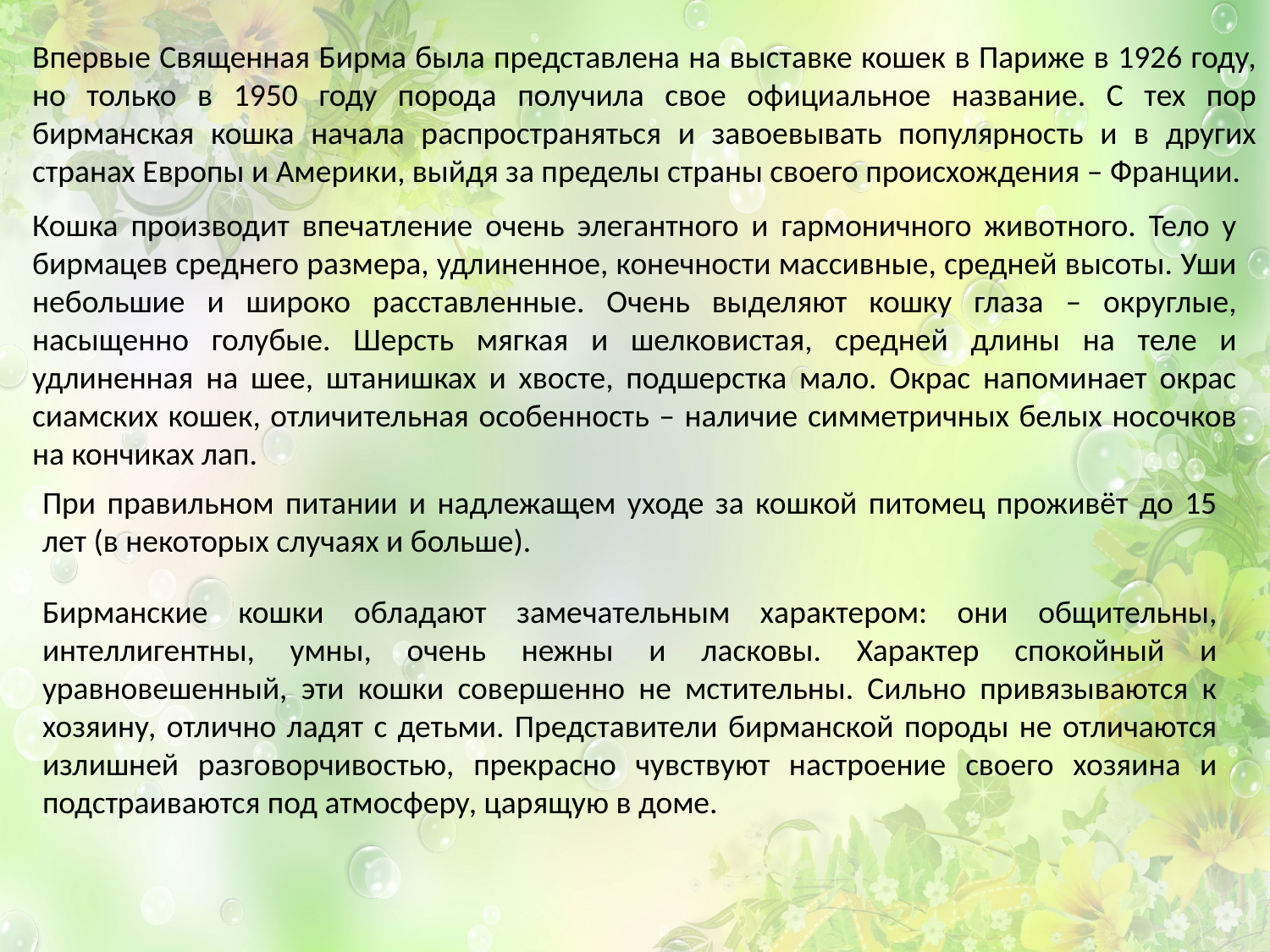

Впервые Священная Бирма была представлена на выставке кошек в Париже в 1926 году, но только в 1950 году порода получила свое официальное название. С тех пор бирманская кошка начала распространяться и завоевывать популярность и в других странах Европы и Америки, выйдя за пределы страны своего происхождения – Франции.

Кошка производит впечатление очень элегантного и гармоничного животного. Тело у бирмацев среднего размера, удлиненное, конечности массивные, средней высоты. Уши небольшие и широко расставленные. Очень выделяют кошку глаза – округлые, насыщенно голубые. Шерсть мягкая и шелковистая, средней длины на теле и удлиненная на шее, штанишках и хвосте, подшерстка мало. Окрас напоминает окрас сиамских кошек, отличительная особенность – наличие симметричных белых носочков на кончиках лап.
При правильном питании и надлежащем уходе за кошкой питомец проживёт до 15 лет (в некоторых случаях и больше).
Бирманские кошки обладают замечательным характером: они общительны, интеллигентны, умны, очень нежны и ласковы. Характер спокойный и уравновешенный, эти кошки совершенно не мстительны. Сильно привязываются к хозяину, отлично ладят с детьми. Представители бирманской породы не отличаются излишней разговорчивостью, прекрасно чувствуют настроение своего хозяина и подстраиваются под атмосферу, царящую в доме.